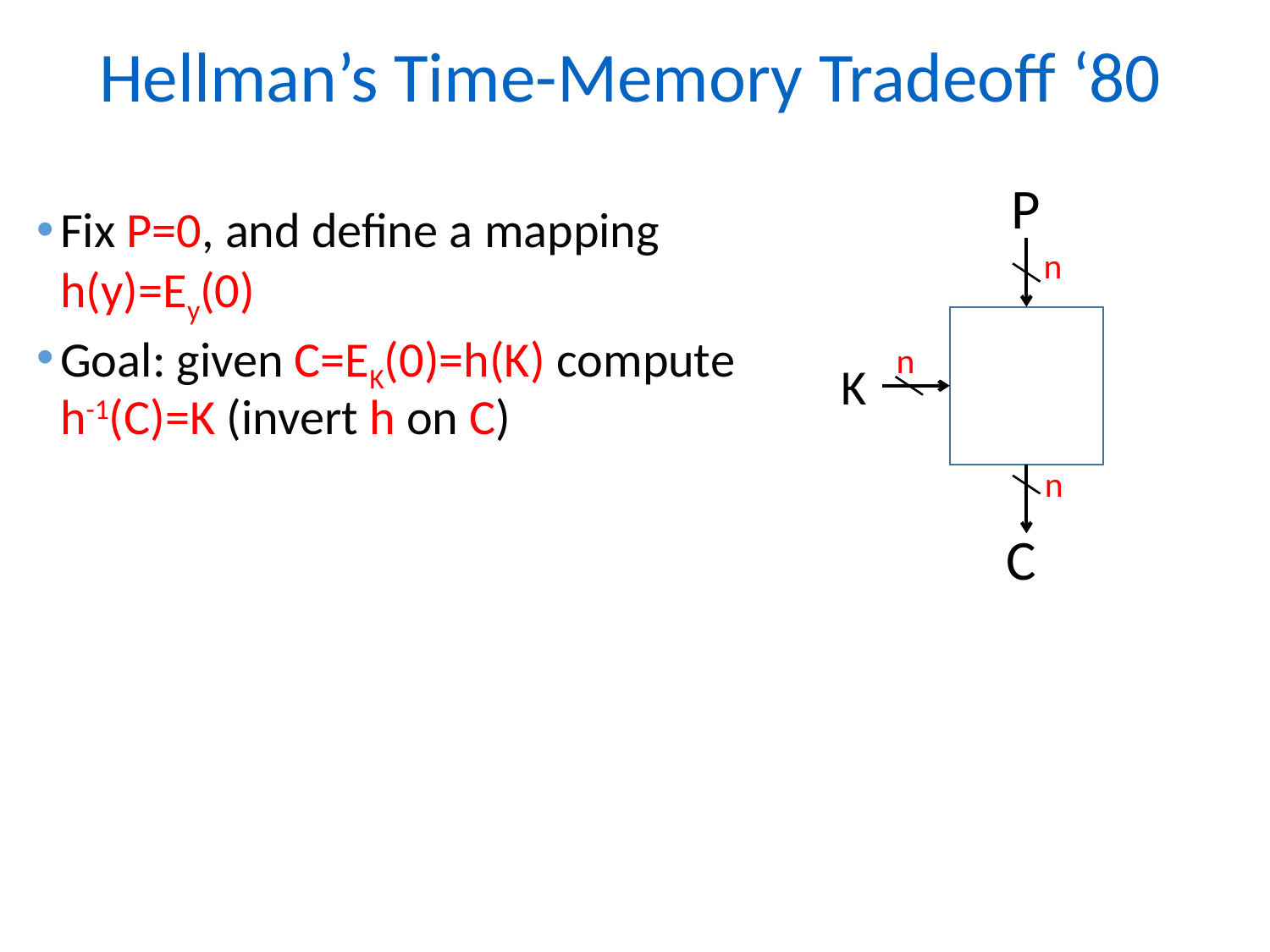

# Hellman’s Time-Memory Tradeoff ‘80
P

K
C
n
n
n
Fix P=0, and define a mapping h(y)=Ey(0)
Goal: given C=EK(0)=h(K) compute h-1(C)=K (invert h on C)